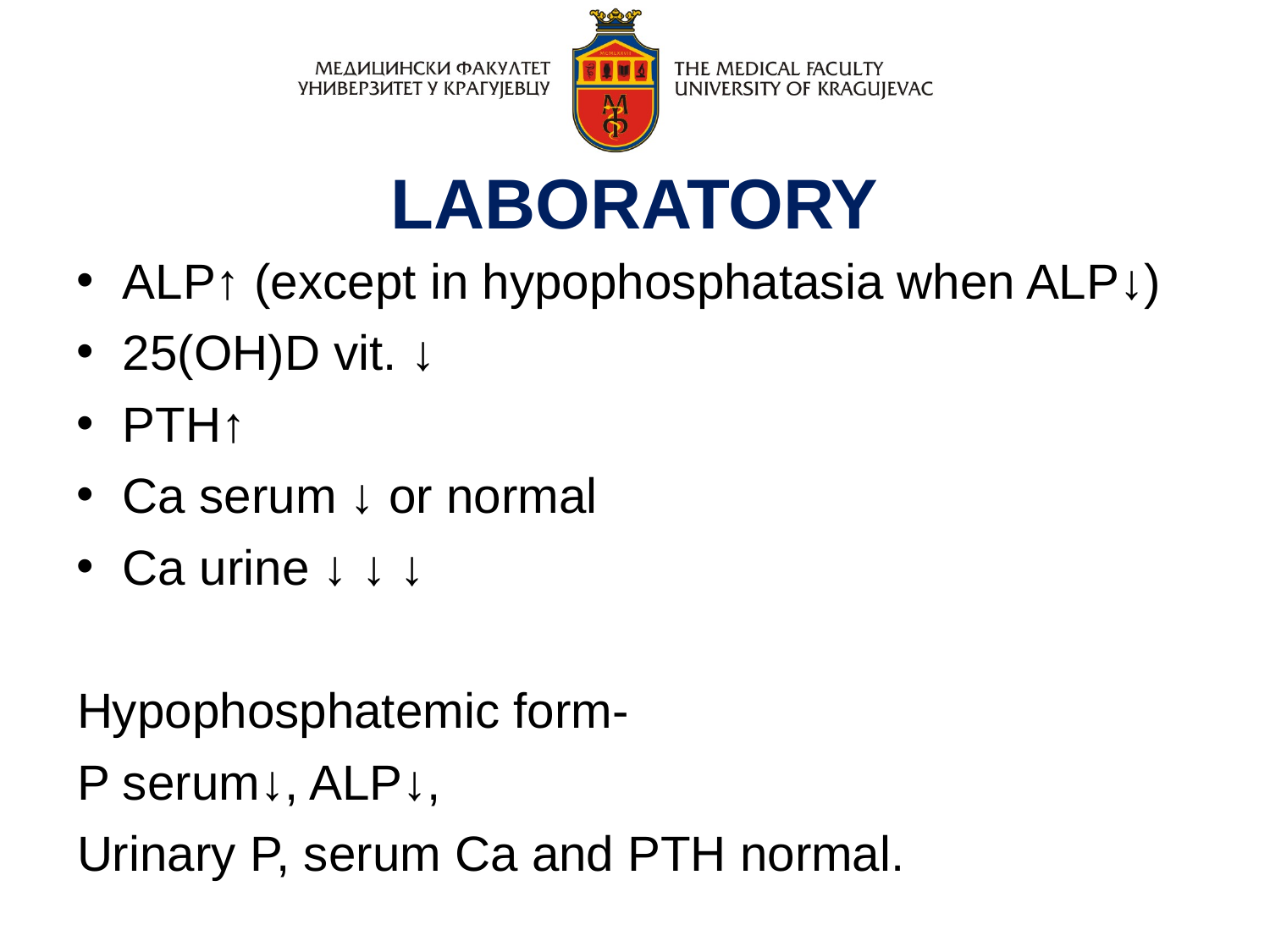

LABORATORY
ALP↑ (except in hypophosphatasia when ALP↓)
25(OH)D vit. ↓
PTH↑
Ca serum ↓ or normal
Ca urine ↓ ↓ ↓

Hypophosphatemic form-
P serum↓, ALP↓,
Urinary P, serum Ca and PTH normal.